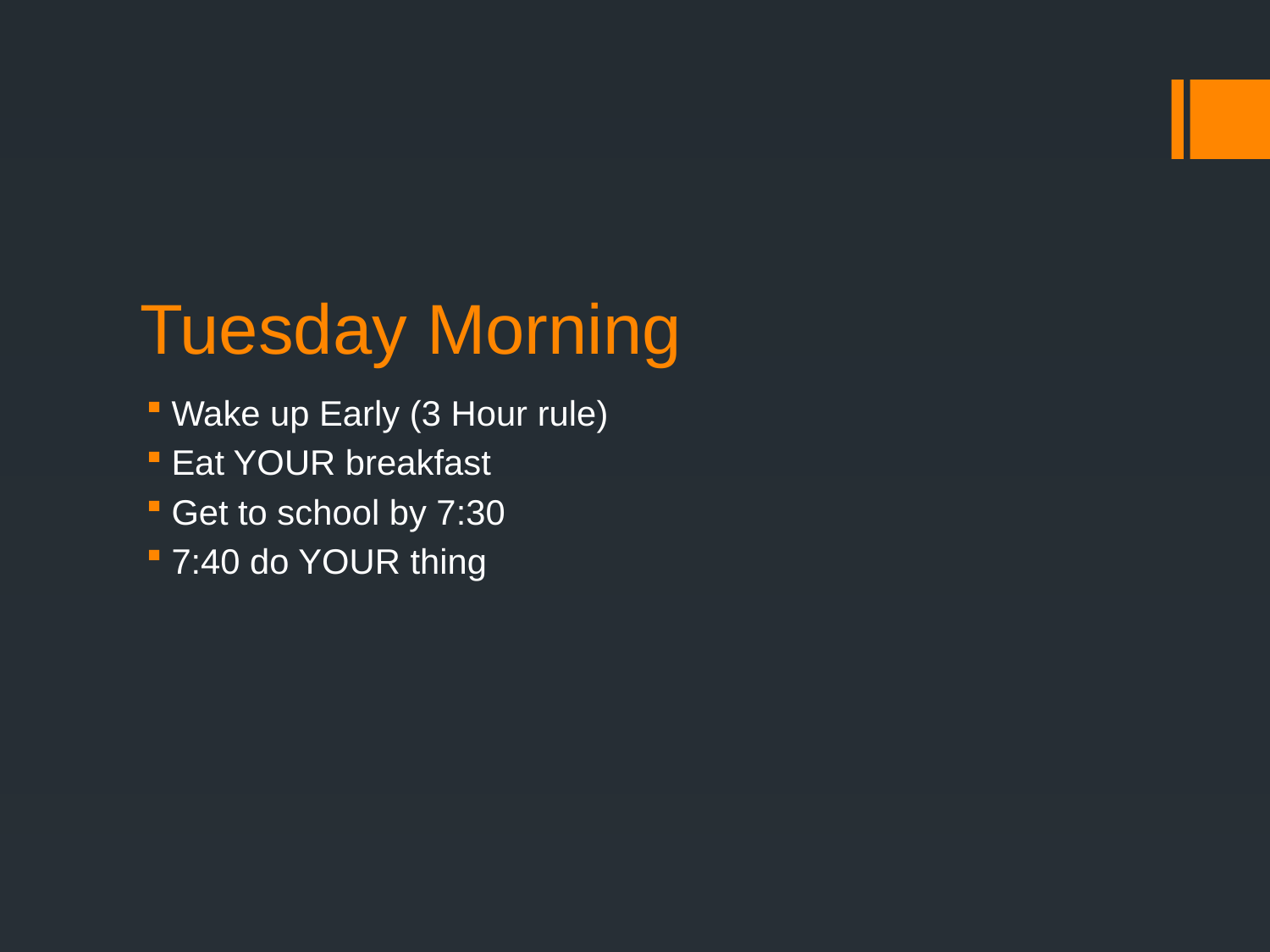

# Tuesday Morning
Wake up Early (3 Hour rule)
Eat YOUR breakfast
Get to school by 7:30
7:40 do YOUR thing